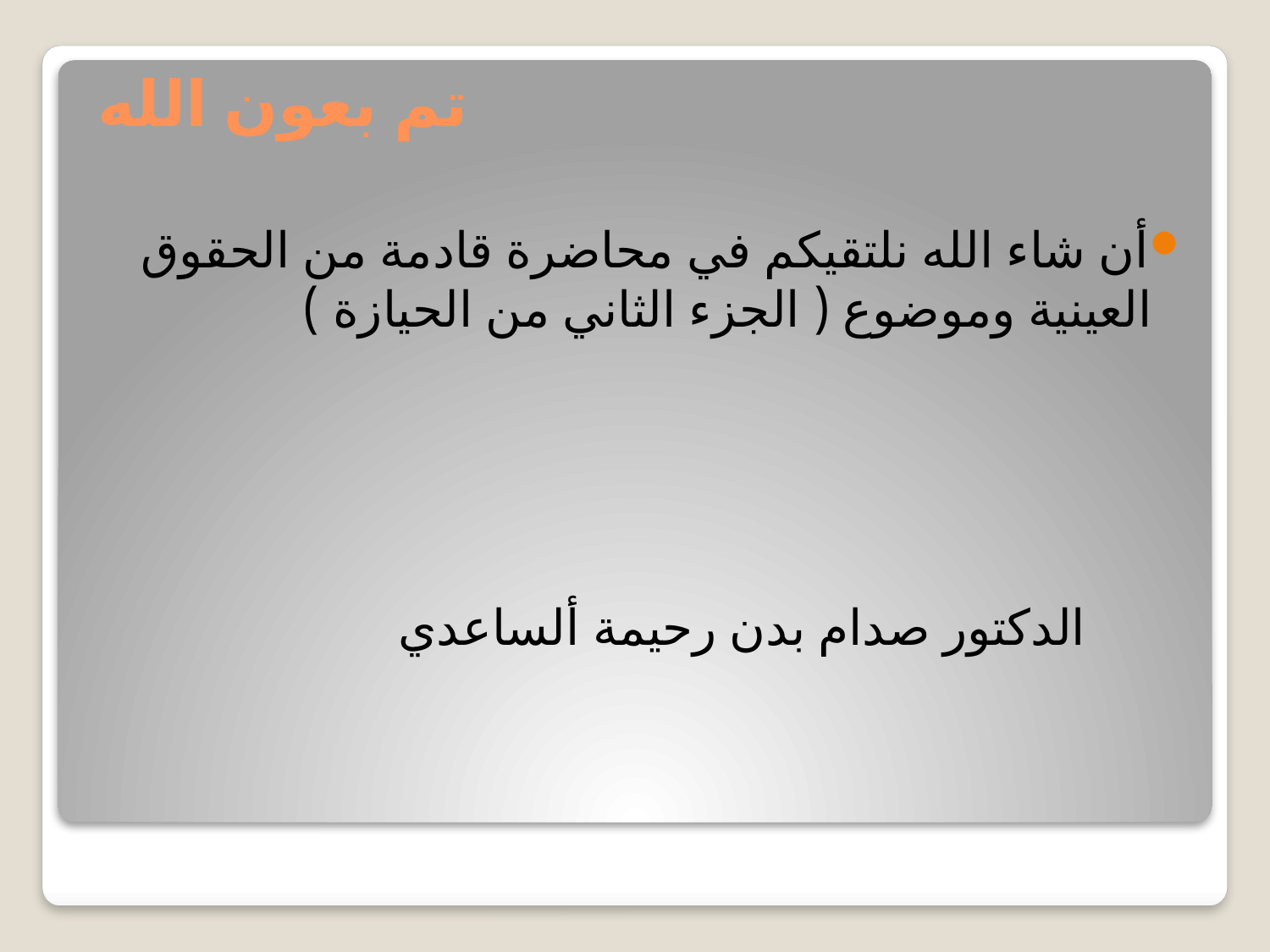

# تم بعون الله
أن شاء الله نلتقيكم في محاضرة قادمة من الحقوق العينية وموضوع ( الجزء الثاني من الحيازة )

        الدكتور صدام بدن رحيمة ألساعدي